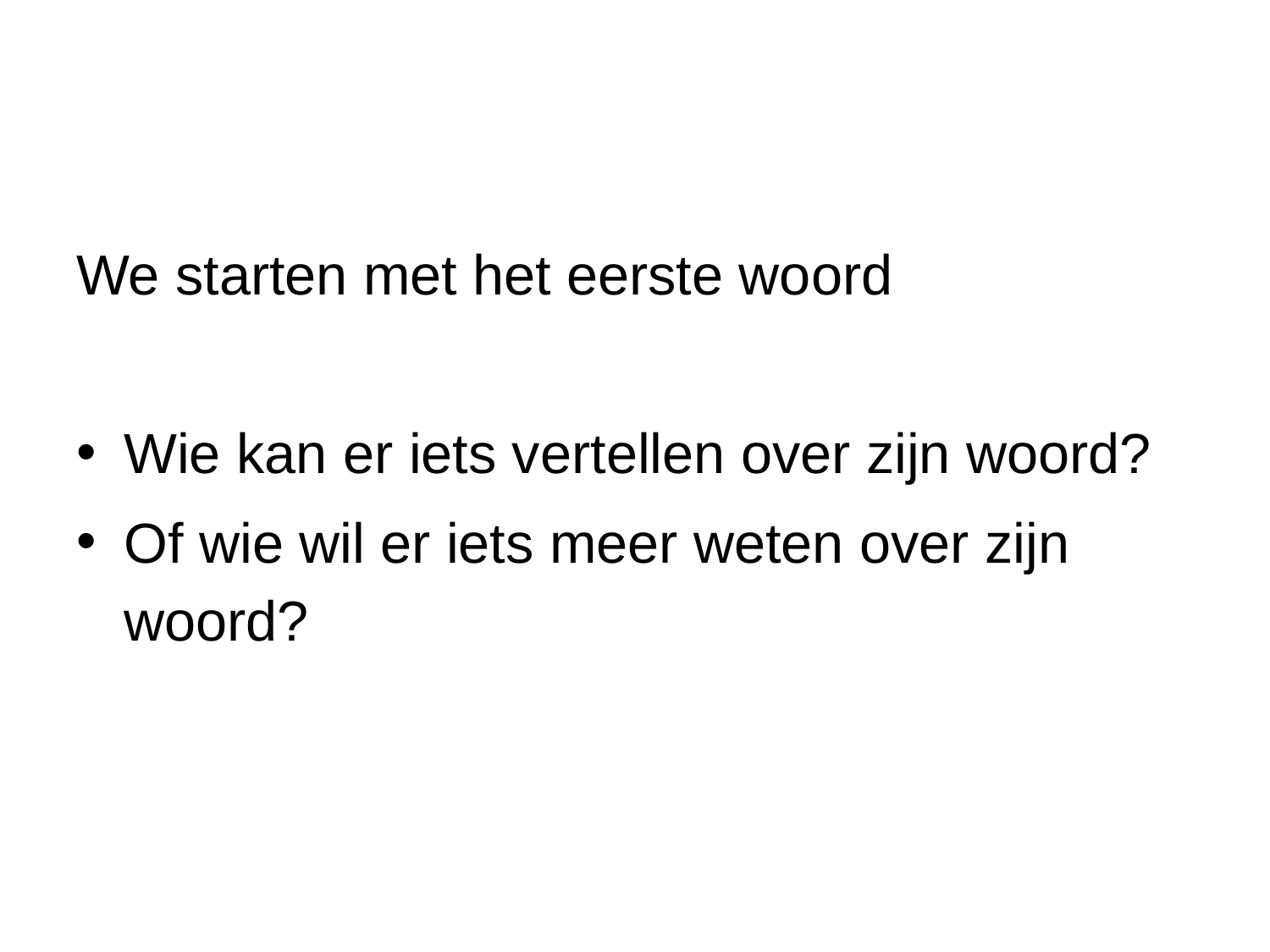

We starten met het eerste woord

Wie kan er iets vertellen over zijn woord?
Of wie wil er iets meer weten over zijn woord?